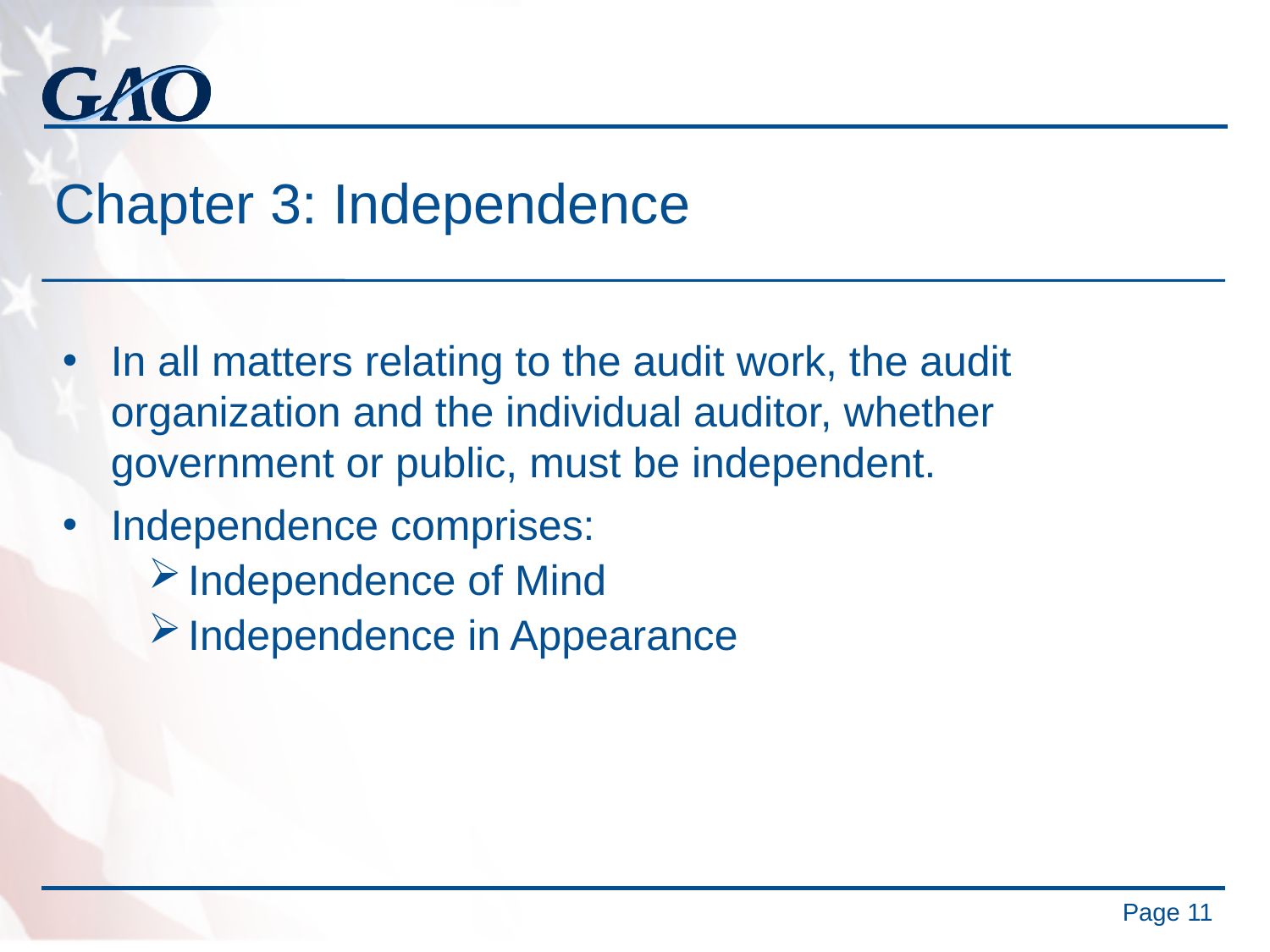

# Chapter 3: Independence
In all matters relating to the audit work, the audit organization and the individual auditor, whether government or public, must be independent.
Independence comprises:
Independence of Mind
Independence in Appearance

11